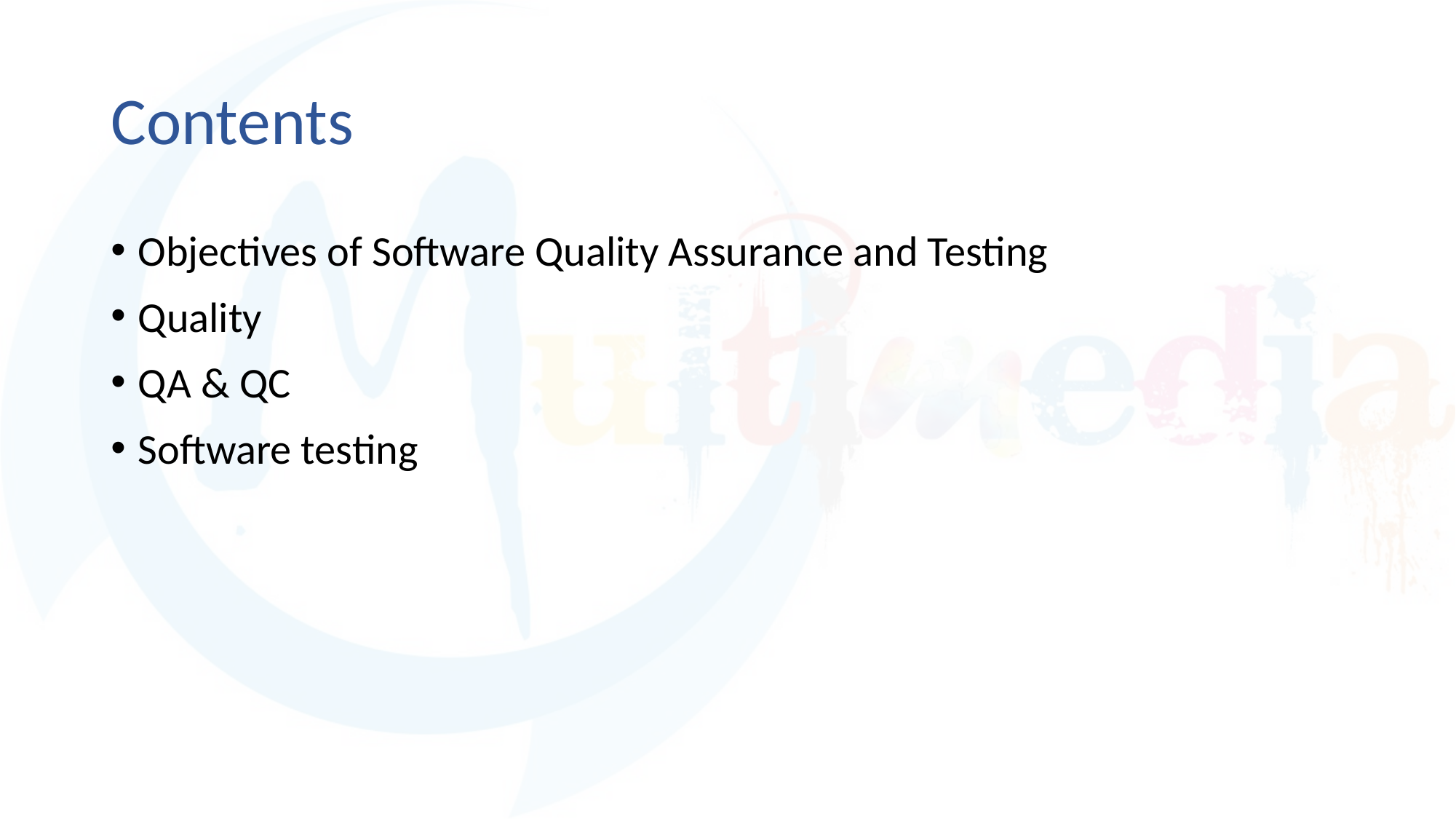

# Contents
Objectives of Software Quality Assurance and Testing
Quality
QA & QC
Software testing